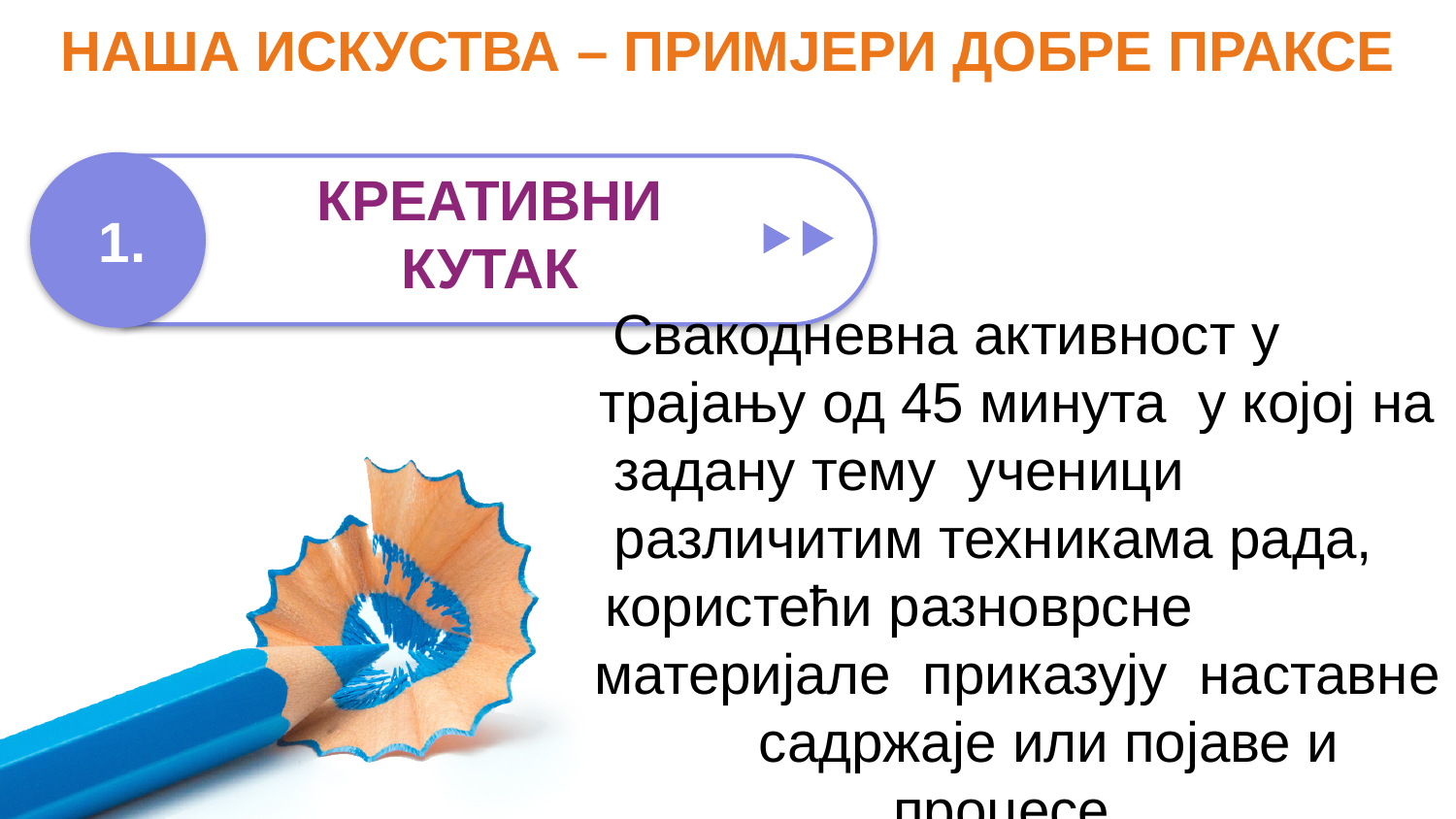

НАША ИСКУСТВА – ПРИМЈЕРИ ДОБРЕ ПРАКСЕ

КРЕАТИВНИ КУТАК
1.

Свакодневна активност у          трајању од 45 минута  у којој на задану тему  ученици                различитим техникама рада,    користећи разноврсне                материјале  приказују  наставне     садржаје или појаве и процесе .